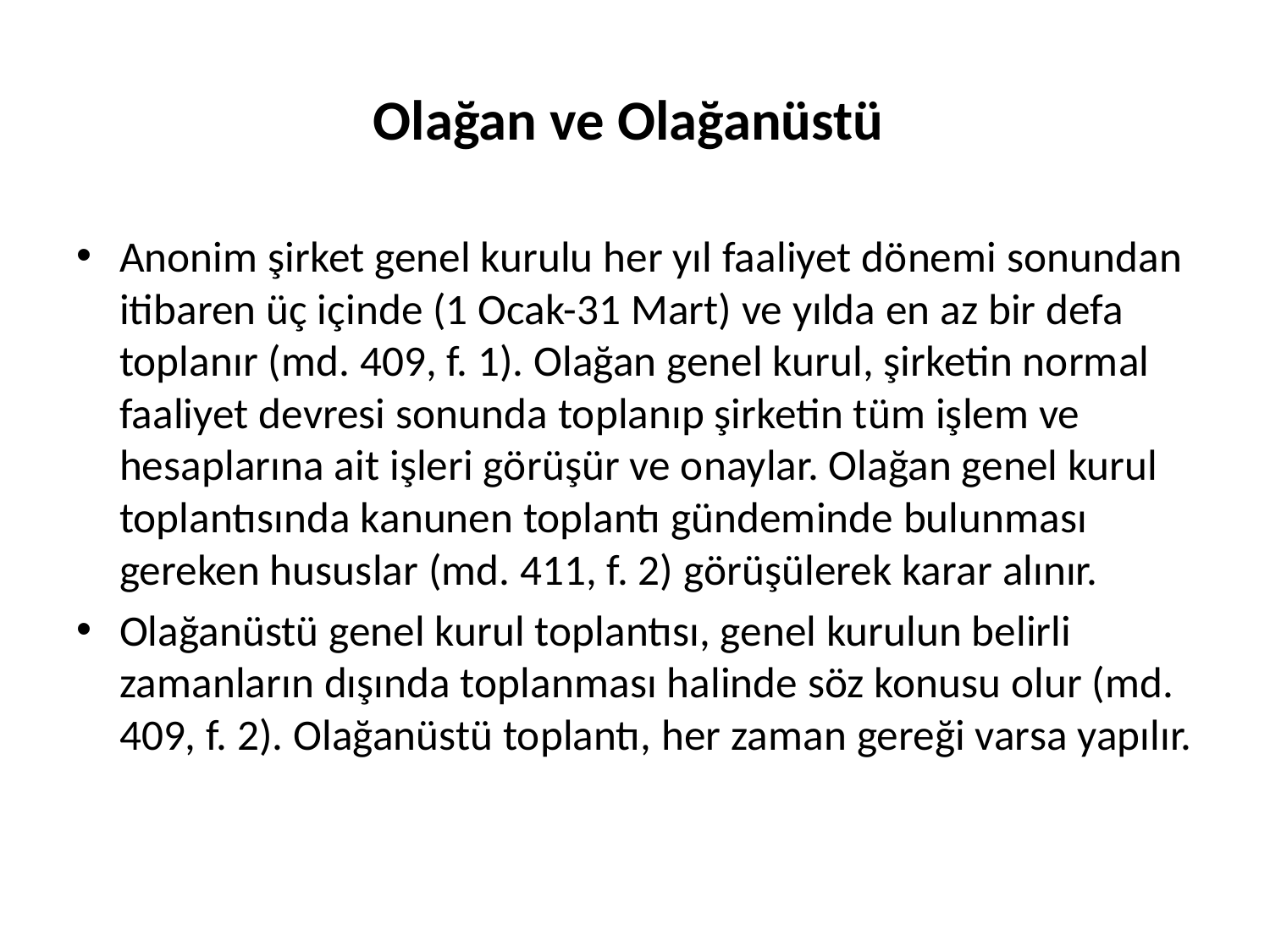

# Olağan ve Olağanüstü
Anonim şirket genel kurulu her yıl faaliyet dönemi sonundan itibaren üç içinde (1 Ocak-31 Mart) ve yılda en az bir defa toplanır (md. 409, f. 1). Olağan genel kurul, şirketin normal faaliyet devresi sonunda toplanıp şirketin tüm işlem ve hesaplarına ait işleri görüşür ve onaylar. Olağan genel kurul toplantısında kanunen toplantı gündeminde bulunması gereken hususlar (md. 411, f. 2) görüşülerek karar alınır.
Olağanüstü genel kurul toplantısı, genel kurulun belirli zamanların dışında toplanması halinde söz konusu olur (md. 409, f. 2). Olağanüstü toplantı, her zaman gereği varsa yapılır.